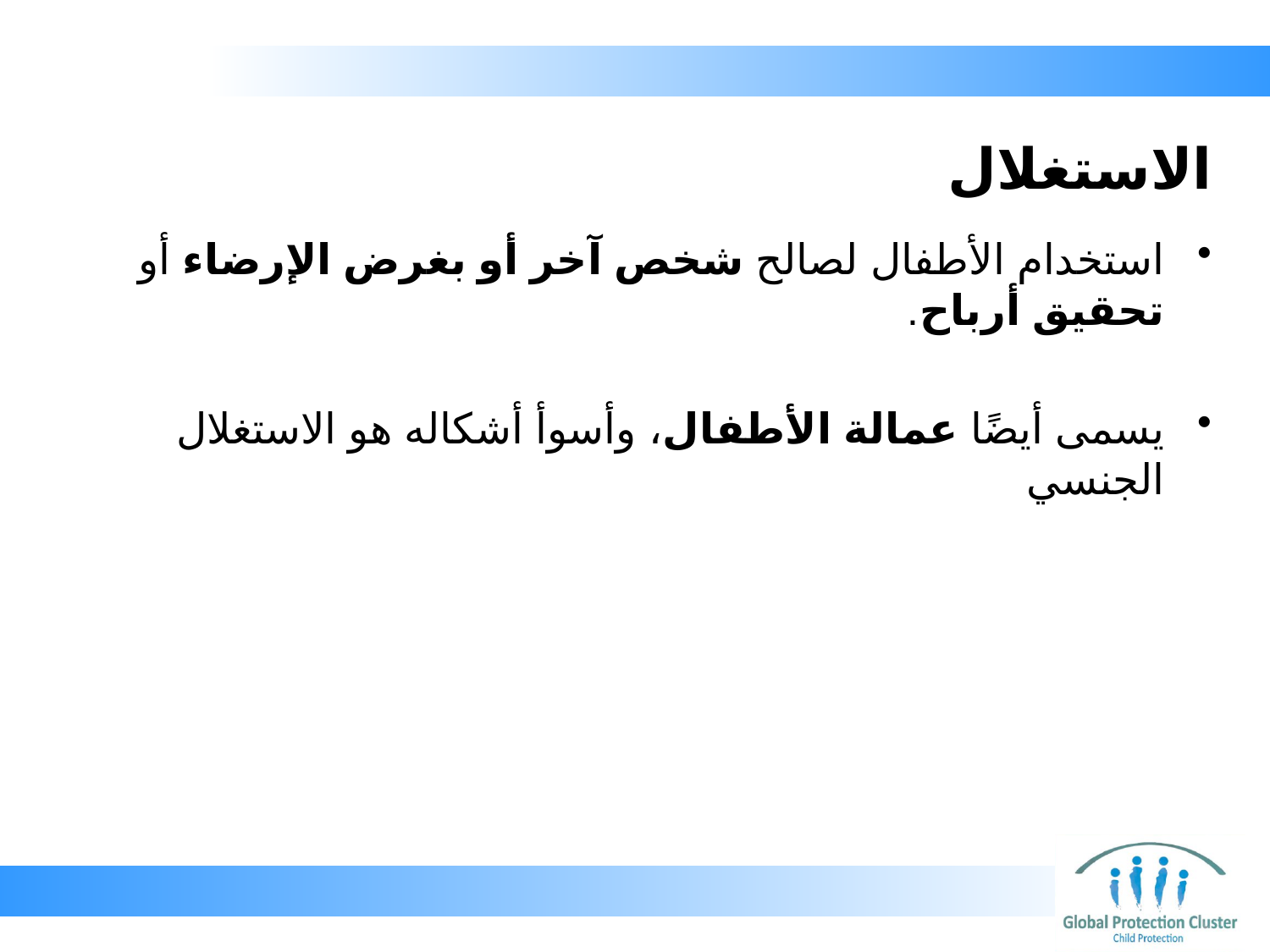

# الاستغلال
استخدام الأطفال لصالح شخص آخر أو بغرض الإرضاء أو تحقيق أرباح.

يسمى أيضًا عمالة الأطفال، وأسوأ أشكاله هو الاستغلال الجنسي